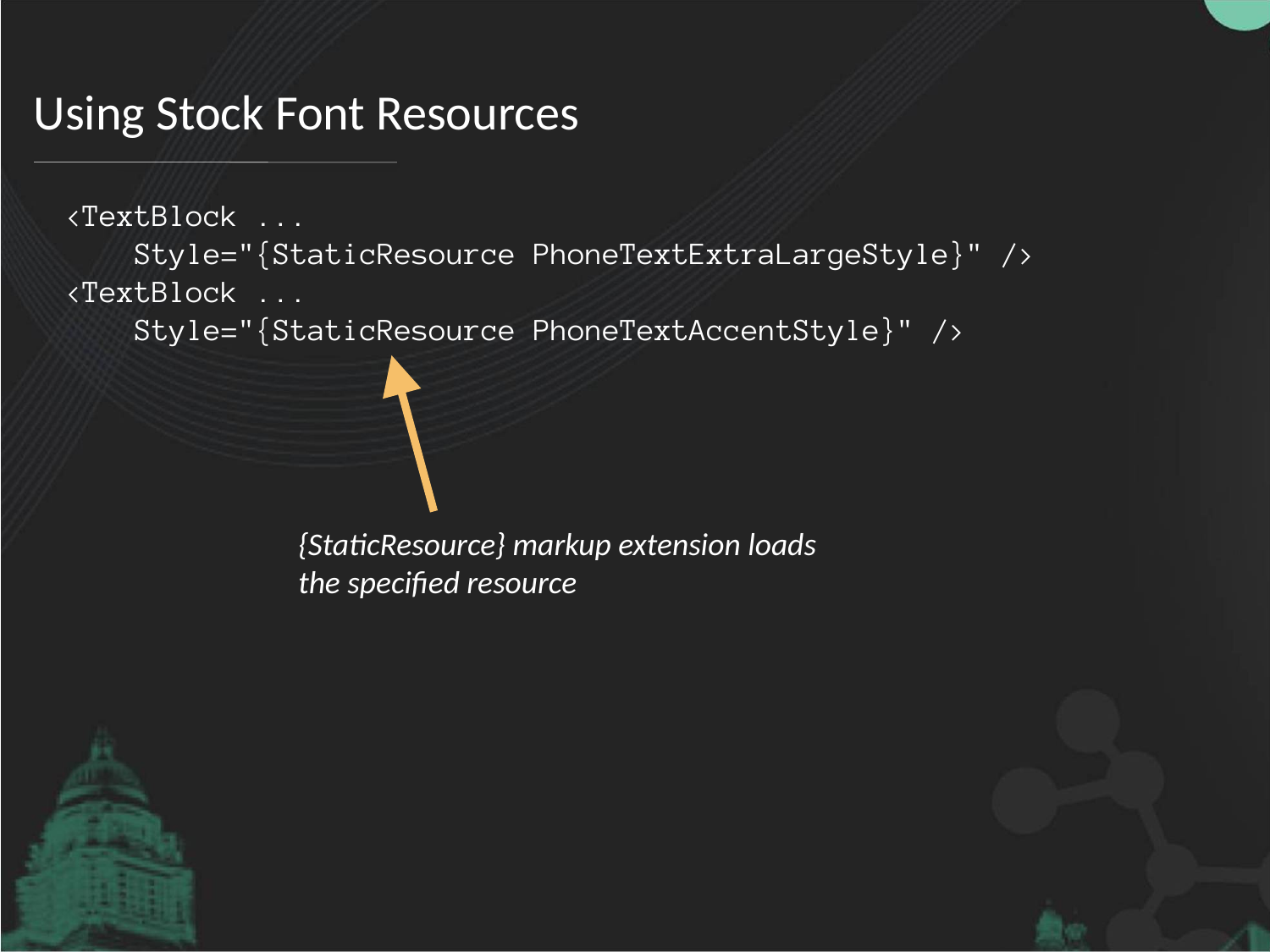

# Using Stock Font Resources
<TextBlock ...
    Style="{StaticResource PhoneTextExtraLargeStyle}" />
<TextBlock ...
    Style="{StaticResource PhoneTextAccentStyle}" />

{StaticResource} markup extension loads the specified resource